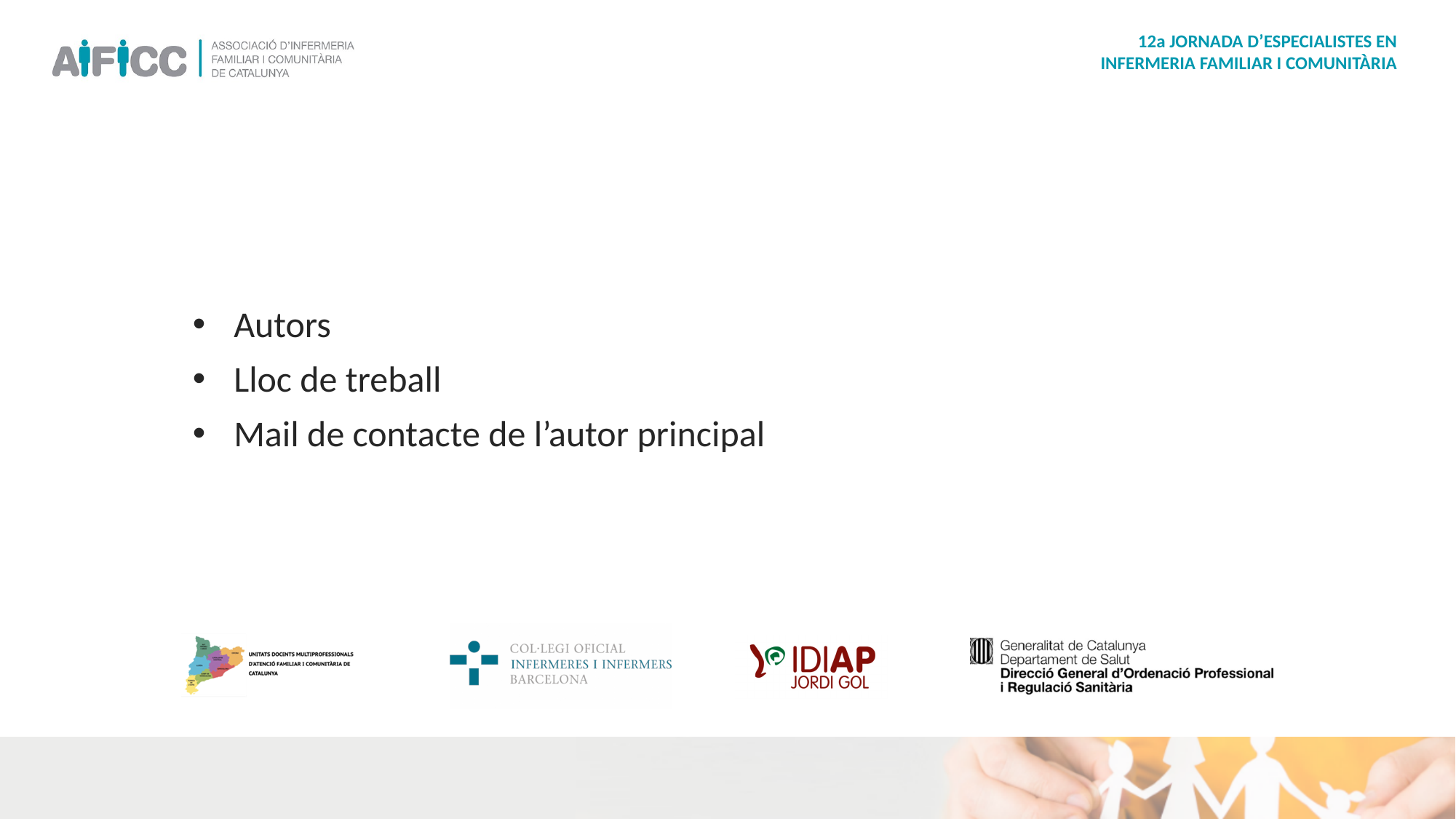

#
Autors
Lloc de treball
Mail de contacte de l’autor principal